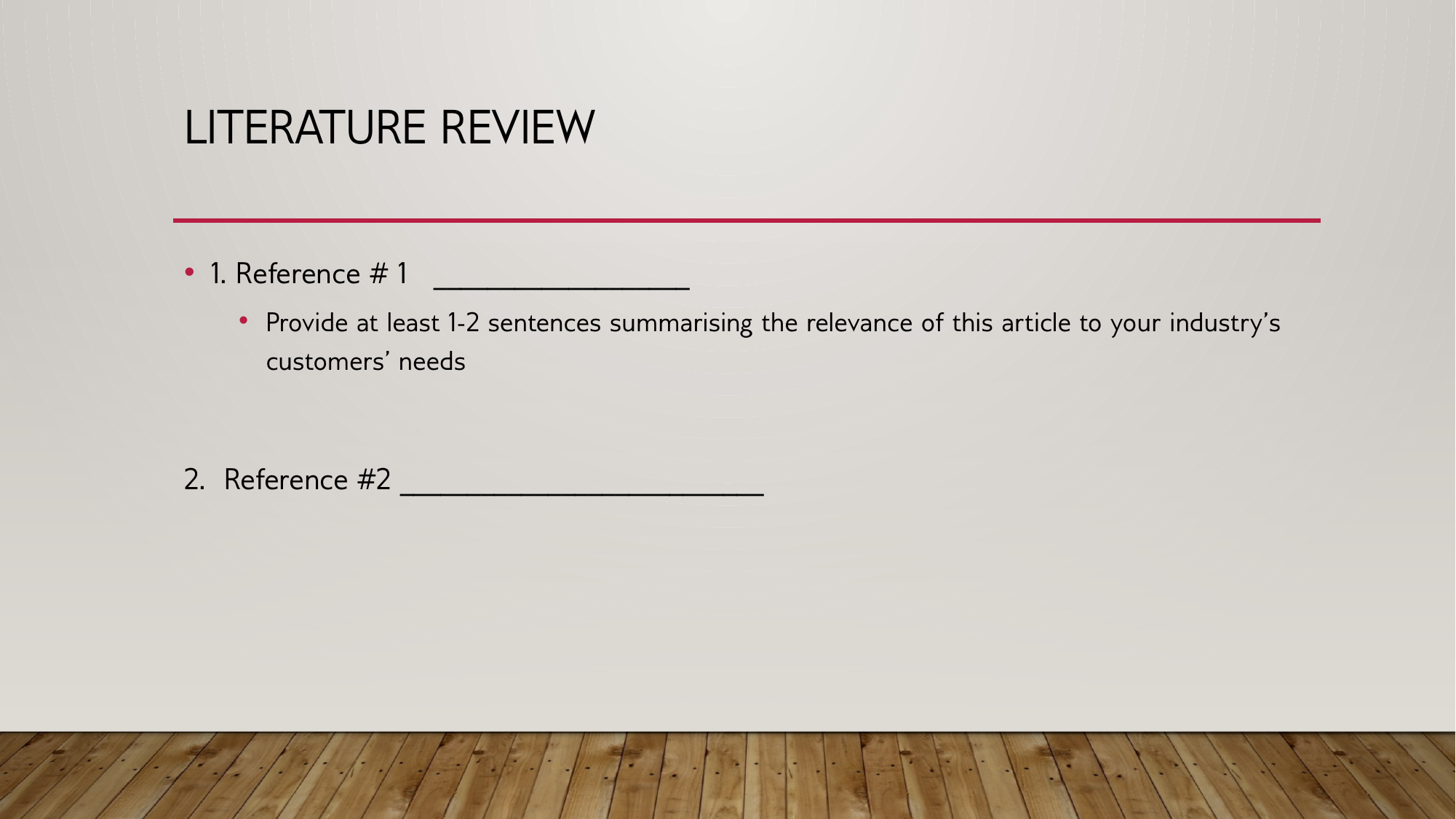

# Literature Review
1. Reference # 1   ___________________
Provide at least 1-2 sentences summarising the relevance of this article to your industry’s customers’ needs

2.  Reference #2 ___________________________